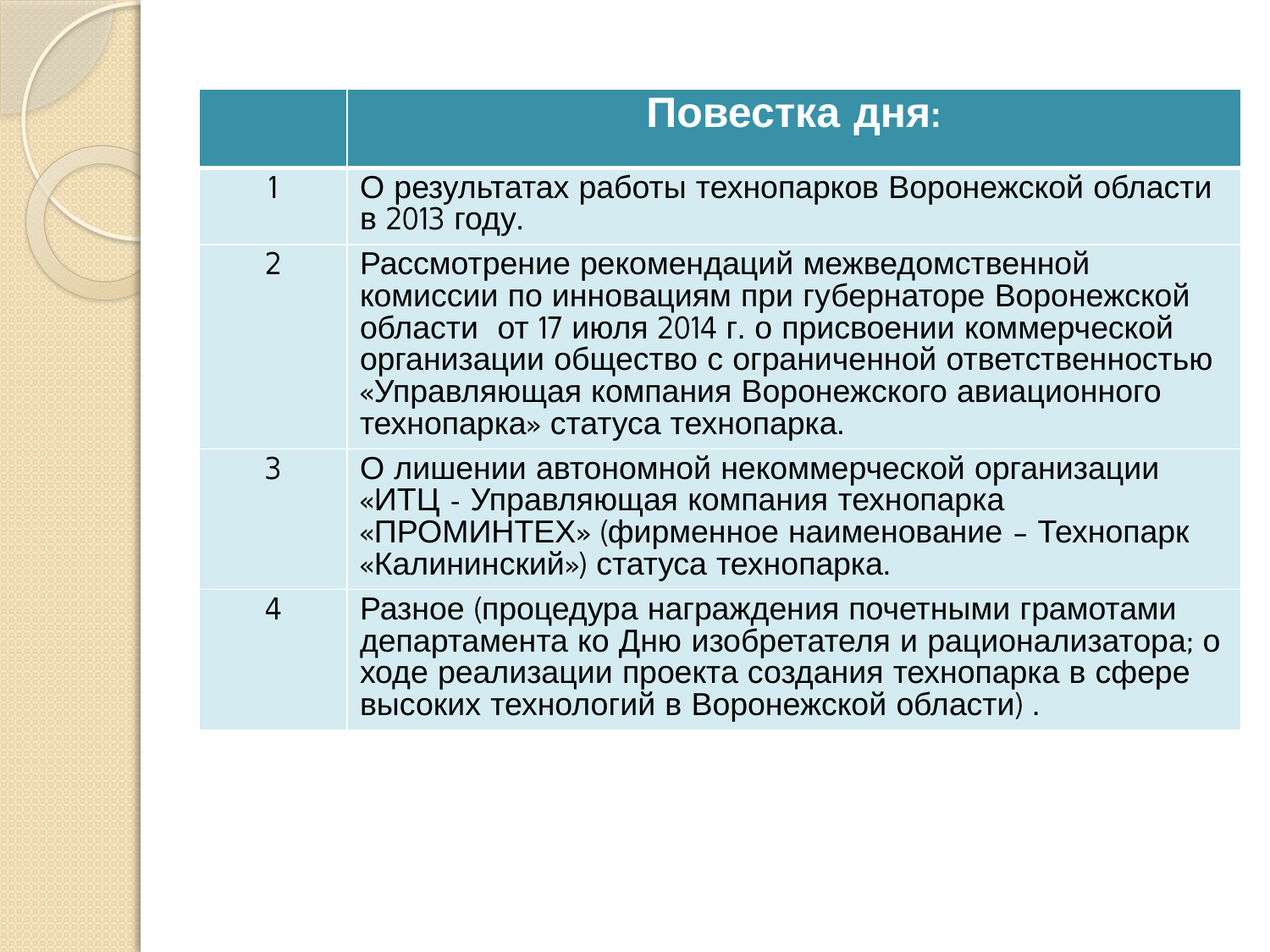

|  | Повестка дня: |
| --- | --- |
| 1 | О результатах работы технопарков Воронежской области в 2013 году. |
| 2 | Рассмотрение рекомендаций межведомственной комиссии по инновациям при губернаторе Воронежской области от 17 июля 2014 г. о присвоении коммерческой организации общество с ограниченной ответственностью «Управляющая компания Воронежского авиационного технопарка» статуса технопарка. |
| 3 | О лишении автономной некоммерческой организации «ИТЦ - Управляющая компания технопарка «ПРОМИНТЕХ» (фирменное наименование – Технопарк «Калининский») статуса технопарка. |
| 4 | Разное (процедура награждения почетными грамотами департамента ко Дню изобретателя и рационализатора; о ходе реализации проекта создания технопарка в сфере высоких технологий в Воронежской области) . |